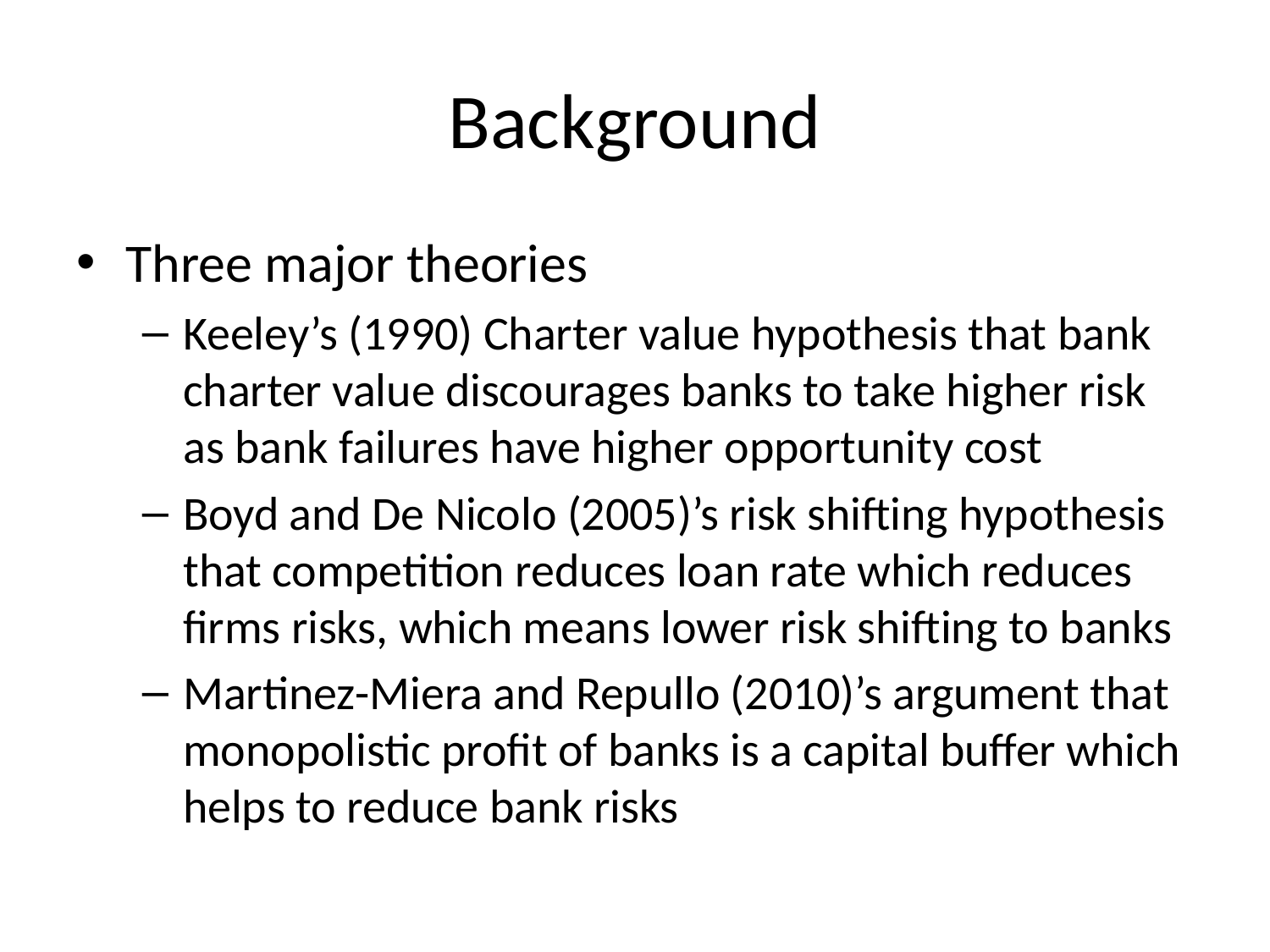

# Background
Three major theories
Keeley’s (1990) Charter value hypothesis that bank charter value discourages banks to take higher risk as bank failures have higher opportunity cost
Boyd and De Nicolo (2005)’s risk shifting hypothesis that competition reduces loan rate which reduces firms risks, which means lower risk shifting to banks
Martinez-Miera and Repullo (2010)’s argument that monopolistic profit of banks is a capital buffer which helps to reduce bank risks